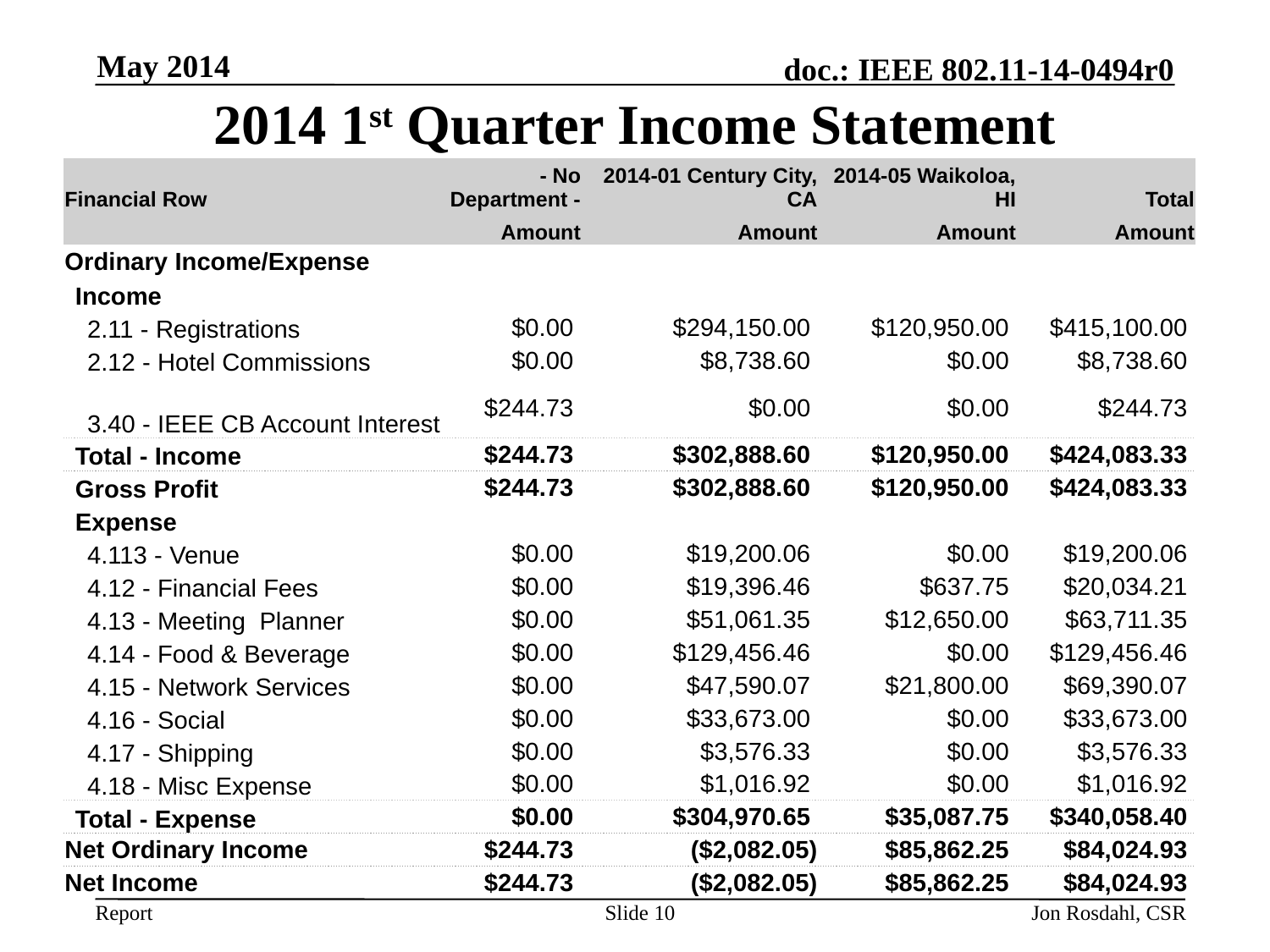

May 2014
# 2014 1st Quarter Income Statement
| Financial Row | - No Department - | 2014-01 Century City, CA | 2014-05 Waikoloa, HI | Total |
| --- | --- | --- | --- | --- |
|  | Amount | Amount | Amount | Amount |
| Ordinary Income/Expense |  |  |  |  |
| Income |  |  |  |  |
| 2.11 - Registrations | $0.00 | $294,150.00 | $120,950.00 | $415,100.00 |
| 2.12 - Hotel Commissions | $0.00 | $8,738.60 | $0.00 | $8,738.60 |
| 3.40 - IEEE CB Account Interest | $244.73 | $0.00 | $0.00 | $244.73 |
| Total - Income | $244.73 | $302,888.60 | $120,950.00 | $424,083.33 |
| Gross Profit | $244.73 | $302,888.60 | $120,950.00 | $424,083.33 |
| Expense |  |  |  |  |
| 4.113 - Venue | $0.00 | $19,200.06 | $0.00 | $19,200.06 |
| 4.12 - Financial Fees | $0.00 | $19,396.46 | $637.75 | $20,034.21 |
| 4.13 - Meeting Planner | $0.00 | $51,061.35 | $12,650.00 | $63,711.35 |
| 4.14 - Food & Beverage | $0.00 | $129,456.46 | $0.00 | $129,456.46 |
| 4.15 - Network Services | $0.00 | $47,590.07 | $21,800.00 | $69,390.07 |
| 4.16 - Social | $0.00 | $33,673.00 | $0.00 | $33,673.00 |
| 4.17 - Shipping | $0.00 | $3,576.33 | $0.00 | $3,576.33 |
| 4.18 - Misc Expense | $0.00 | $1,016.92 | $0.00 | $1,016.92 |
| Total - Expense | $0.00 | $304,970.65 | $35,087.75 | $340,058.40 |
| Net Ordinary Income | $244.73 | ($2,082.05) | $85,862.25 | $84,024.93 |
| Net Income | $244.73 | ($2,082.05) | $85,862.25 | $84,024.93 |
Slide 10
Jon Rosdahl, CSR